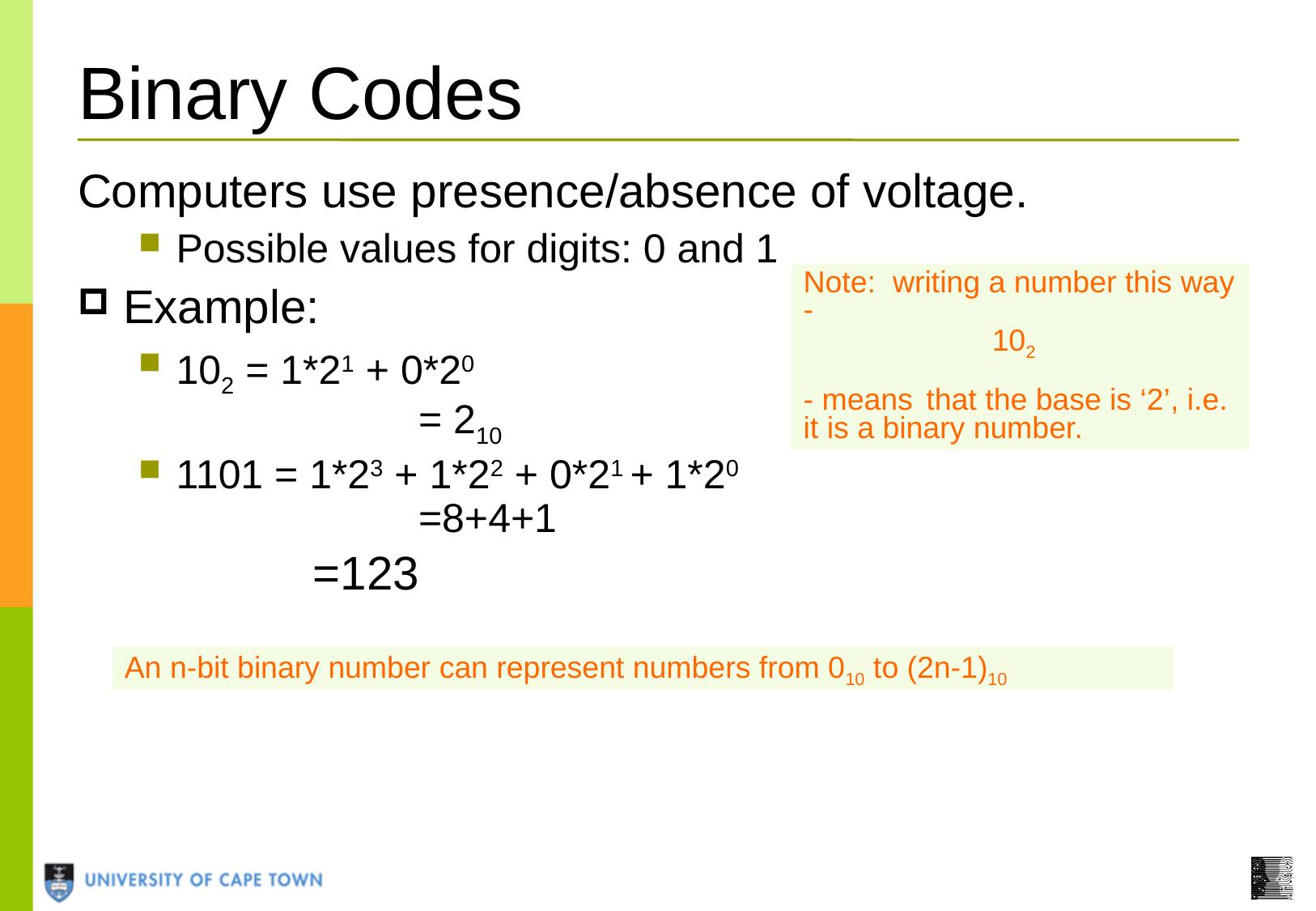

Binary Codes
Computers use presence/absence of voltage.
Possible values for digits: 0 and 1
Example:
102 = 1*21 + 0*20
		= 210
1101 = 1*23 + 1*22 + 0*21 + 1*20
		=8+4+1
=123
Note:  writing a number this way -
102

- means  that the base is ‘2’, i.e. it is a binary number.
An n-bit binary number can represent numbers from 010 to (2n-1)10